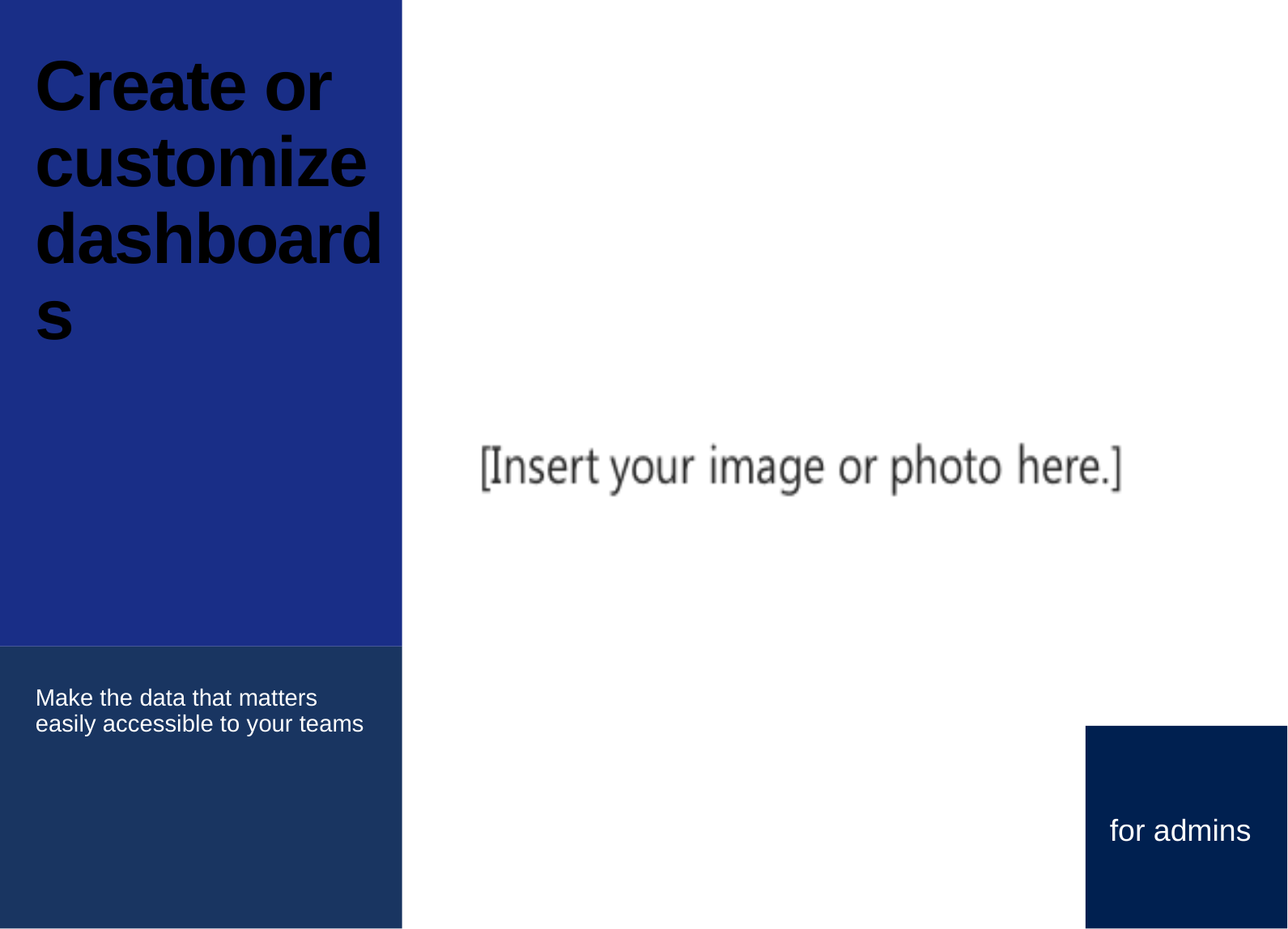

# Create or customize dashboards
Make the data that matters easily accessible to your teams

for admins